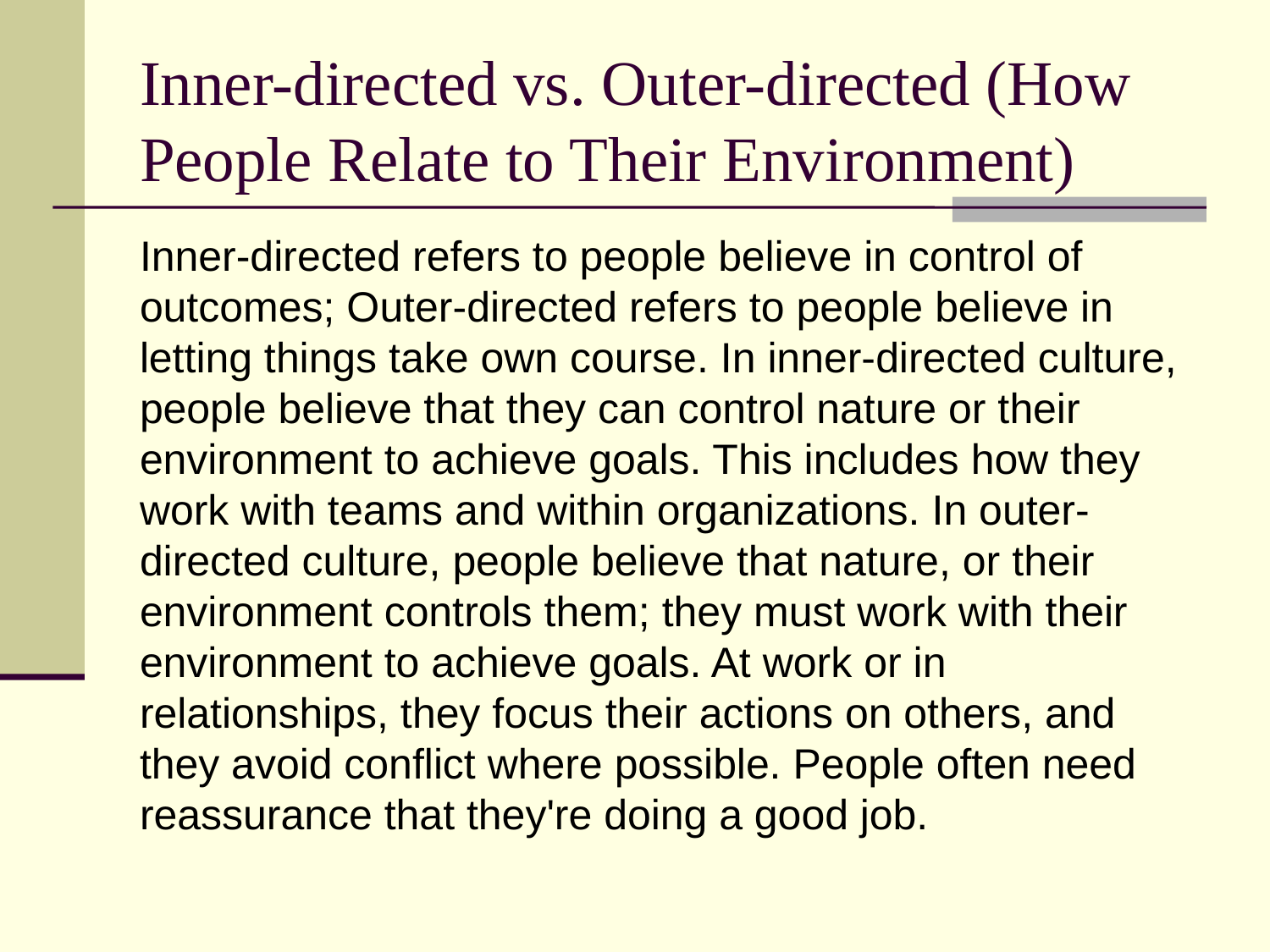

# Inner-directed vs. Outer-directed (How People Relate to Their Environment)
Inner-directed refers to people believe in control of outcomes; Outer-directed refers to people believe in letting things take own course. In inner-directed culture, people believe that they can control nature or their environment to achieve goals. This includes how they work with teams and within organizations. In outer-directed culture, people believe that nature, or their environment controls them; they must work with their environment to achieve goals. At work or in relationships, they focus their actions on others, and they avoid conflict where possible. People often need reassurance that they're doing a good job.